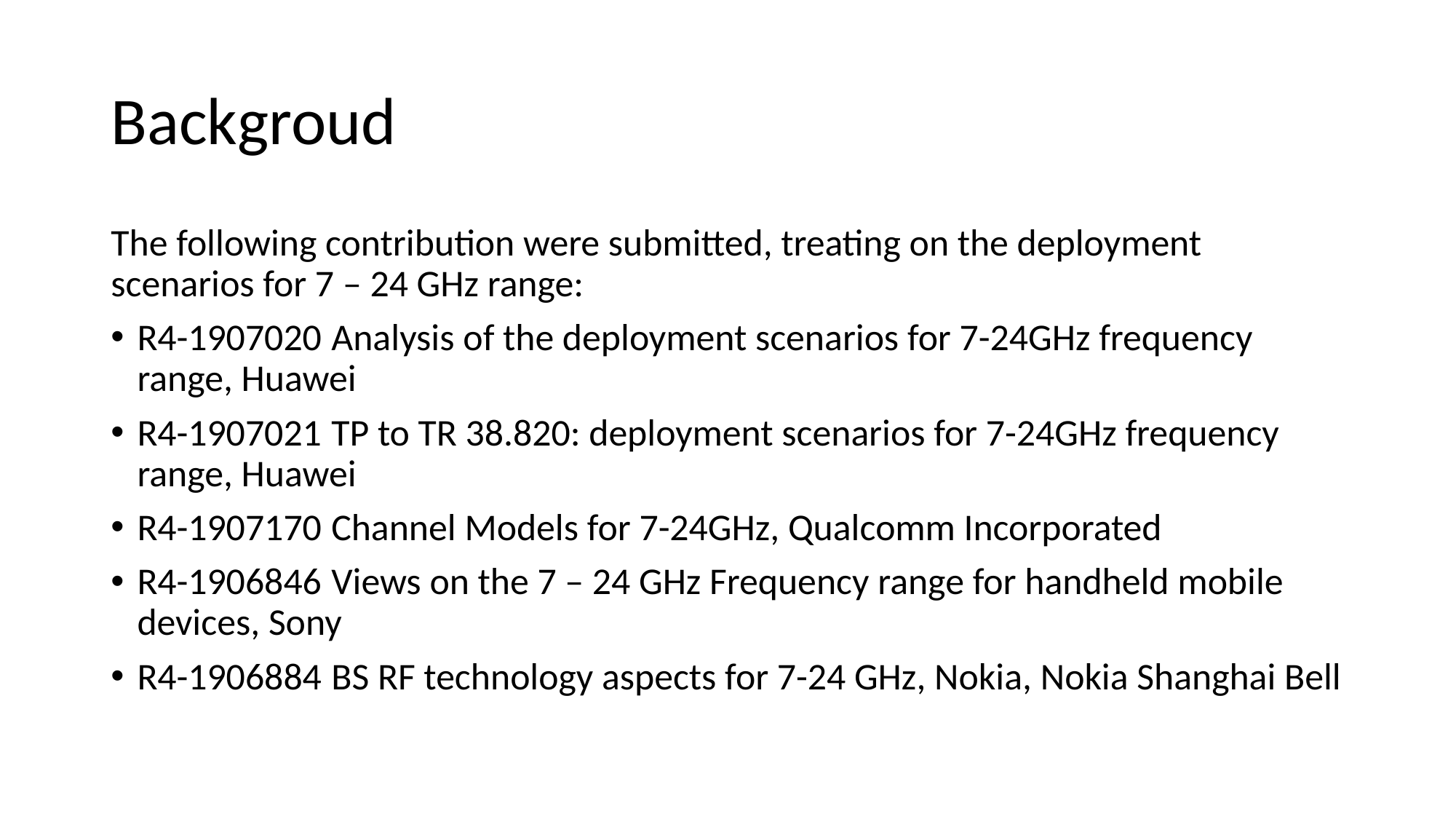

# Backgroud
The following contribution were submitted, treating on the deployment scenarios for 7 – 24 GHz range:
R4-1907020	Analysis of the deployment scenarios for 7-24GHz frequency range, Huawei
R4-1907021	TP to TR 38.820: deployment scenarios for 7-24GHz frequency range, Huawei
R4-1907170	Channel Models for 7-24GHz, Qualcomm Incorporated
R4-1906846	Views on the 7 – 24 GHz Frequency range for handheld mobile devices, Sony
R4-1906884	BS RF technology aspects for 7-24 GHz, Nokia, Nokia Shanghai Bell